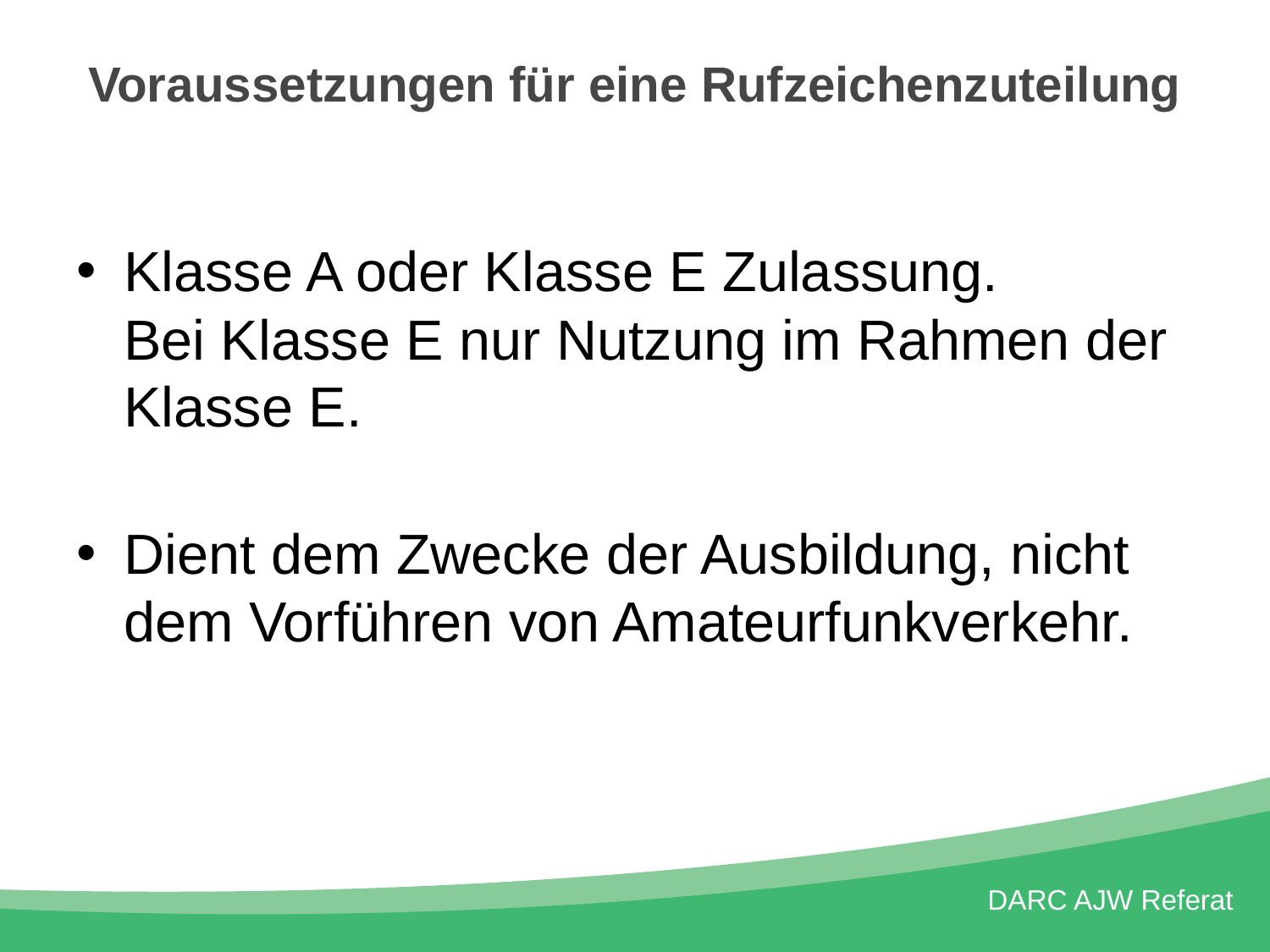

# Voraussetzungen für eine Rufzeichenzuteilung

Klasse A oder Klasse E Zulassung.
Bei Klasse E nur Nutzung im Rahmen der Klasse E.
Dient dem Zwecke der Ausbildung, nicht dem Vorführen von Amateurfunkverkehr.